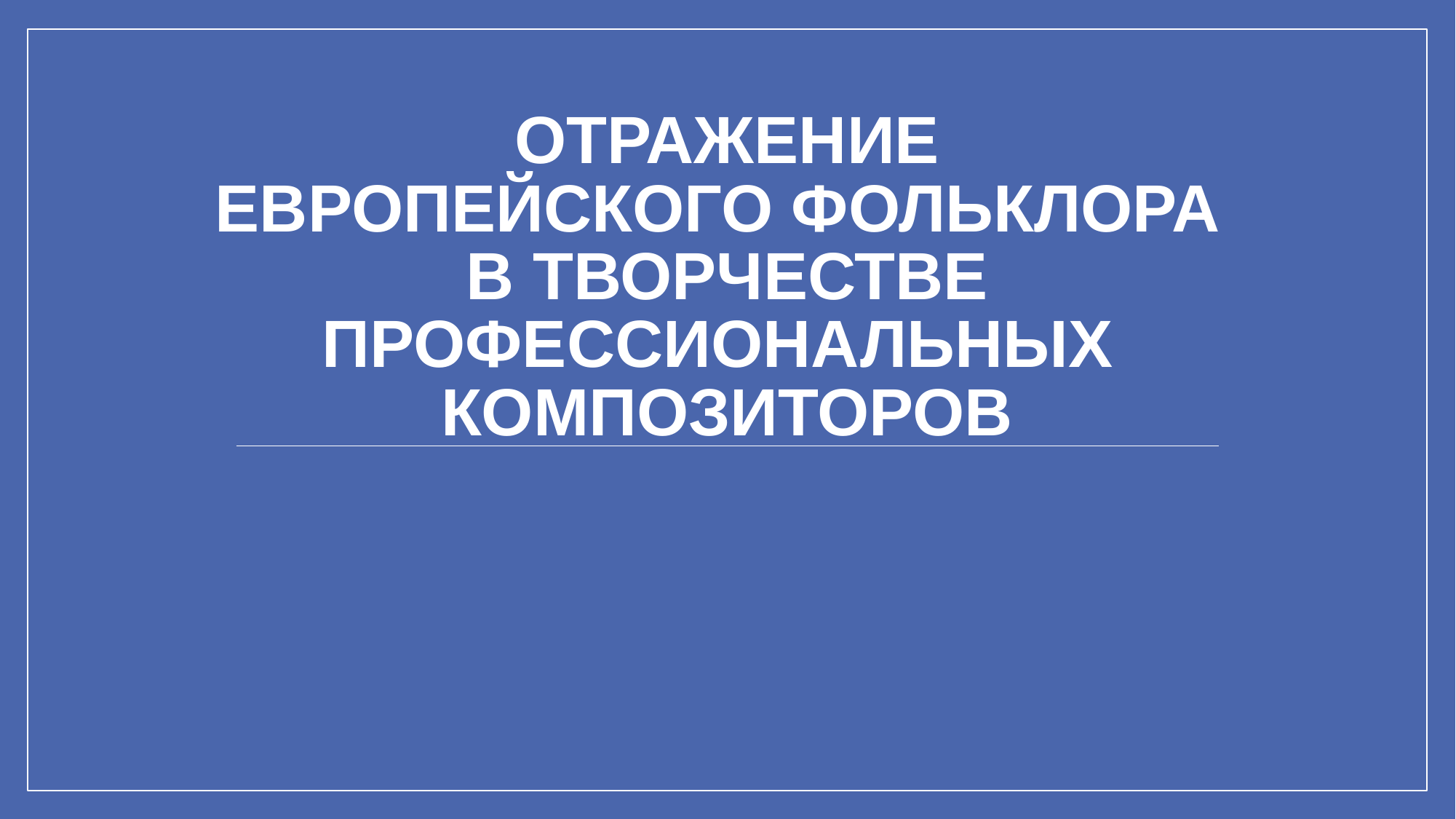

# Отражение европейского фольклора в творчестве профессиональных композиторов